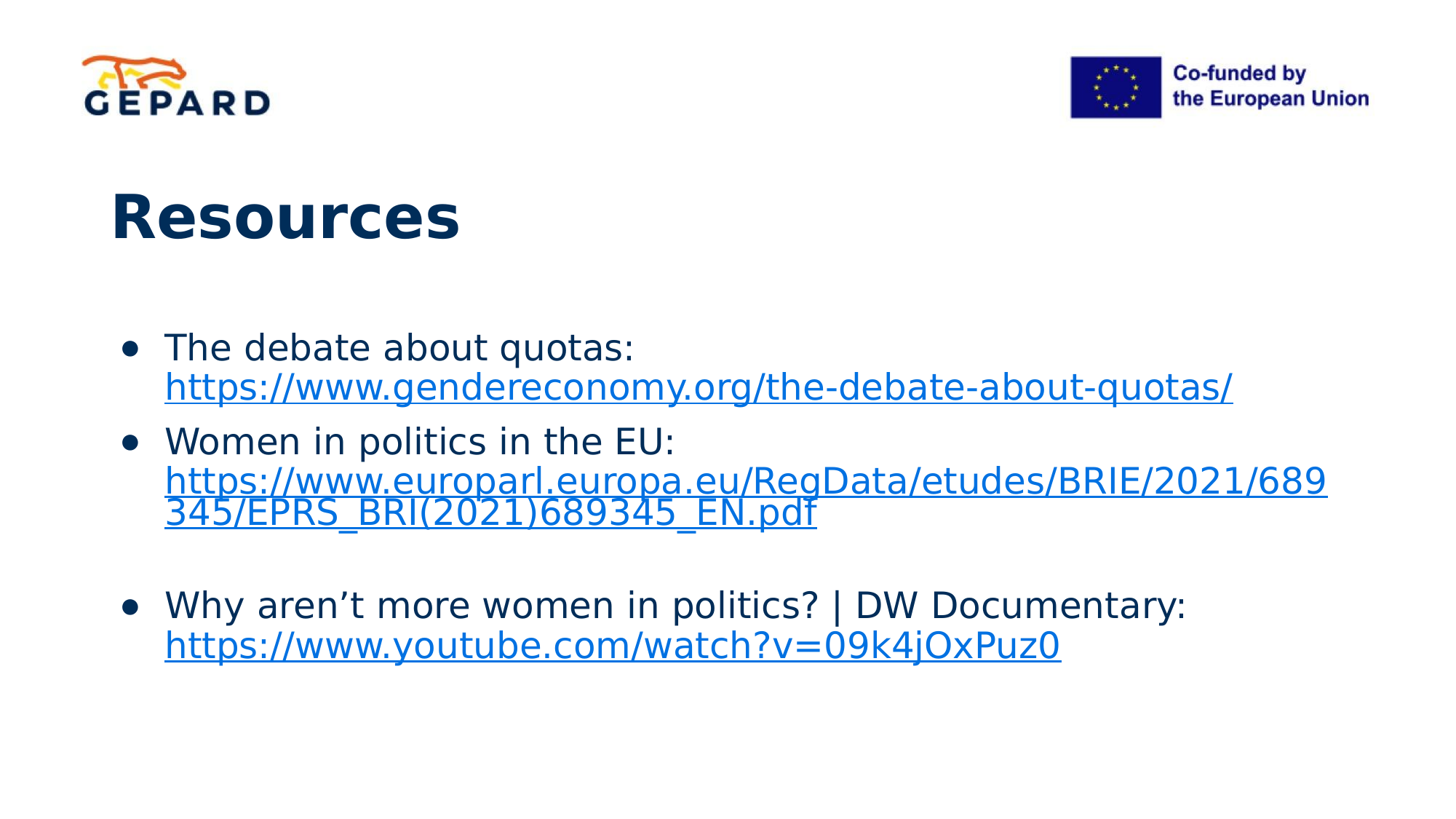

# Resources
The debate about quotas: https://www.gendereconomy.org/the-debate-about-quotas/
Women in politics in the EU: https://www.europarl.europa.eu/RegData/etudes/BRIE/2021/689345/EPRS_BRI(2021)689345_EN.pdf
Why aren’t more women in politics? | DW Documentary: https://www.youtube.com/watch?v=09k4jOxPuz0